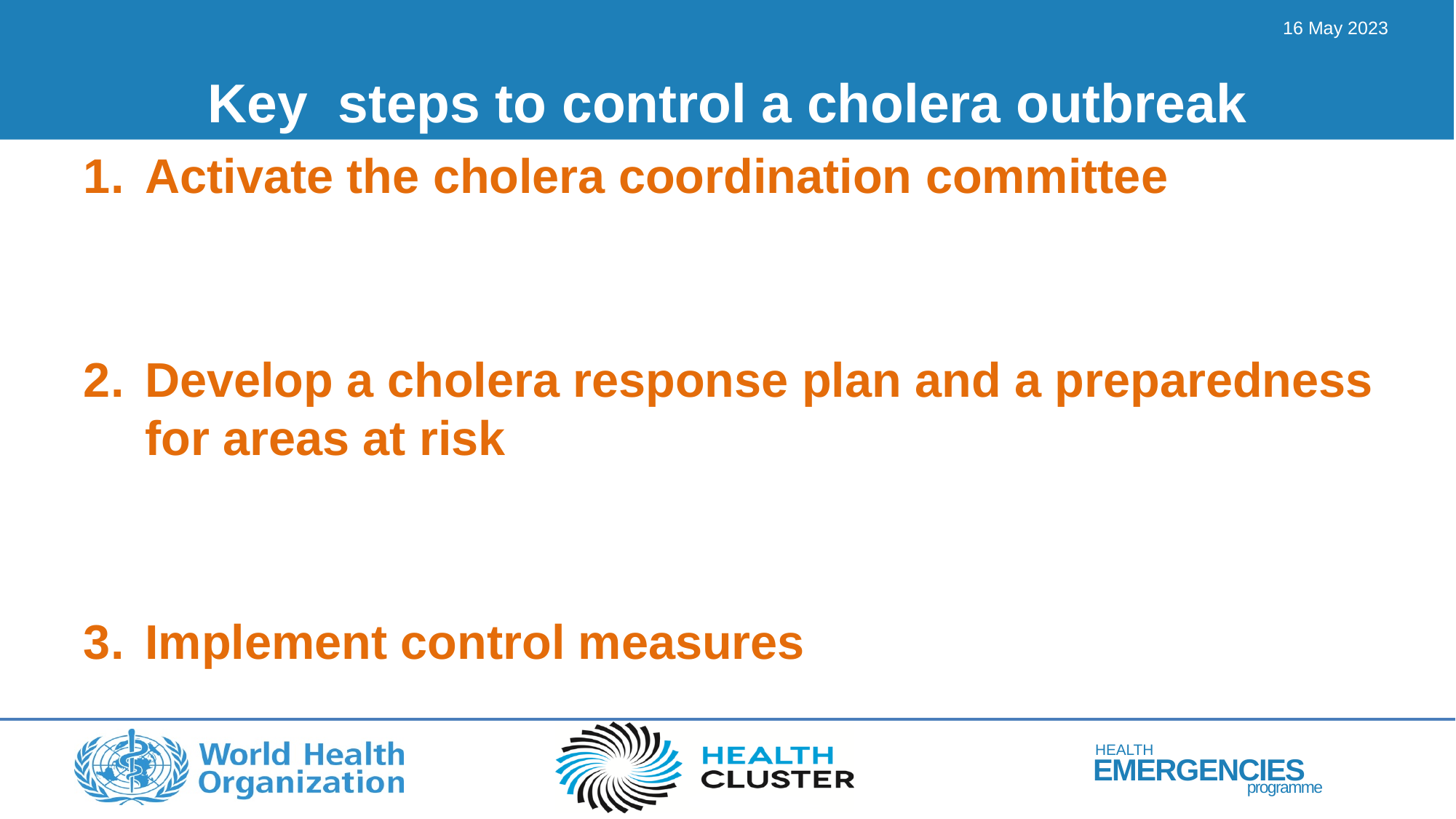

16 May 2023
# Key  steps to control a cholera outbreak
Activate the cholera coordination committee

Develop a cholera response plan and a preparedness for areas at risk

Implement control measures